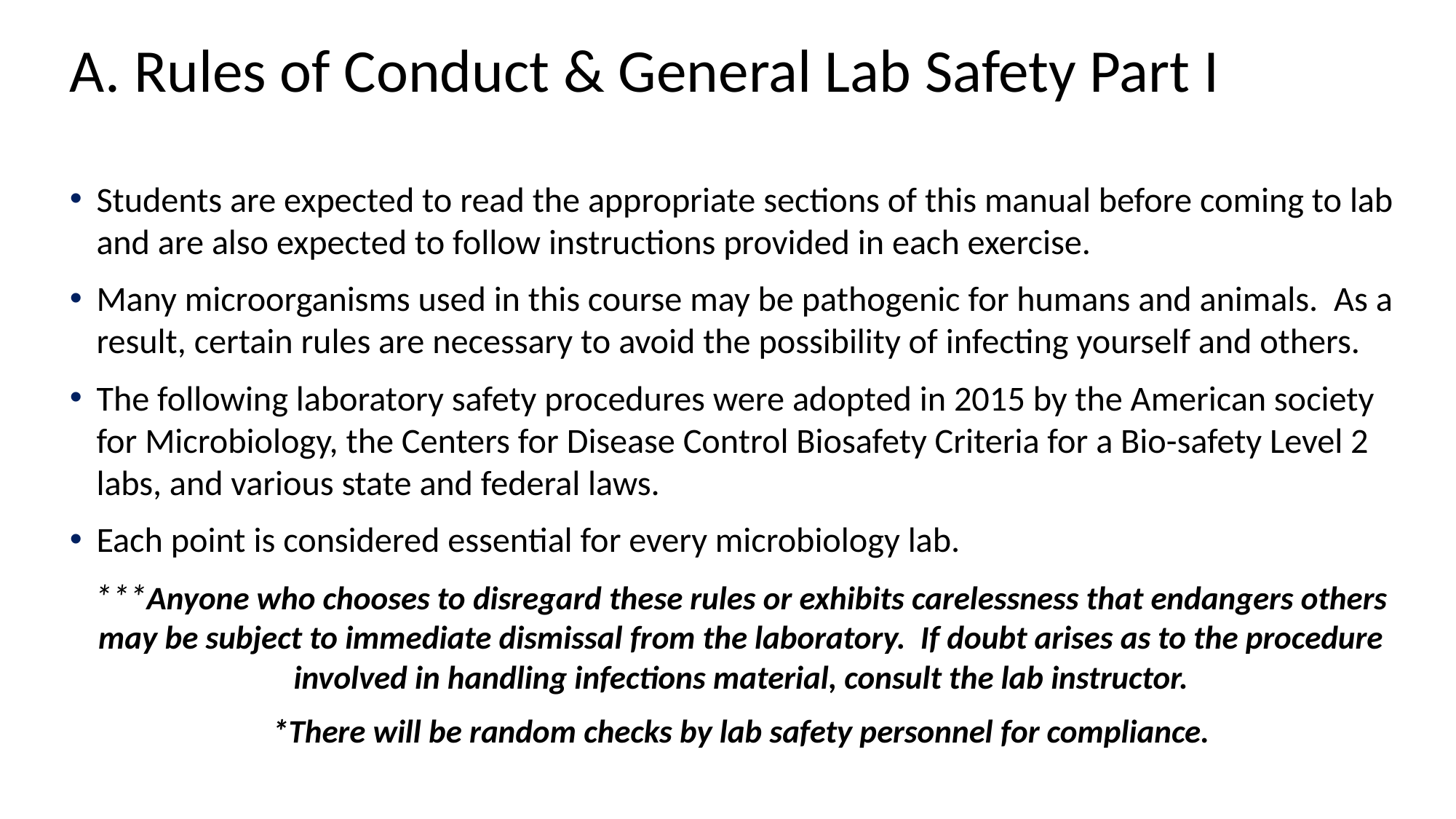

# A. Rules of Conduct & General Lab Safety Part I
Students are expected to read the appropriate sections of this manual before coming to lab and are also expected to follow instructions provided in each exercise.
Many microorganisms used in this course may be pathogenic for humans and animals.  As a result, certain rules are necessary to avoid the possibility of infecting yourself and others.
The following laboratory safety procedures were adopted in 2015 by the American society for Microbiology, the Centers for Disease Control Biosafety Criteria for a Bio-safety Level 2 labs, and various state and federal laws.
Each point is considered essential for every microbiology lab.
***Anyone who chooses to disregard these rules or exhibits carelessness that endangers others may be subject to immediate dismissal from the laboratory.  If doubt arises as to the procedure involved in handling infections material, consult the lab instructor.
*There will be random checks by lab safety personnel for compliance.